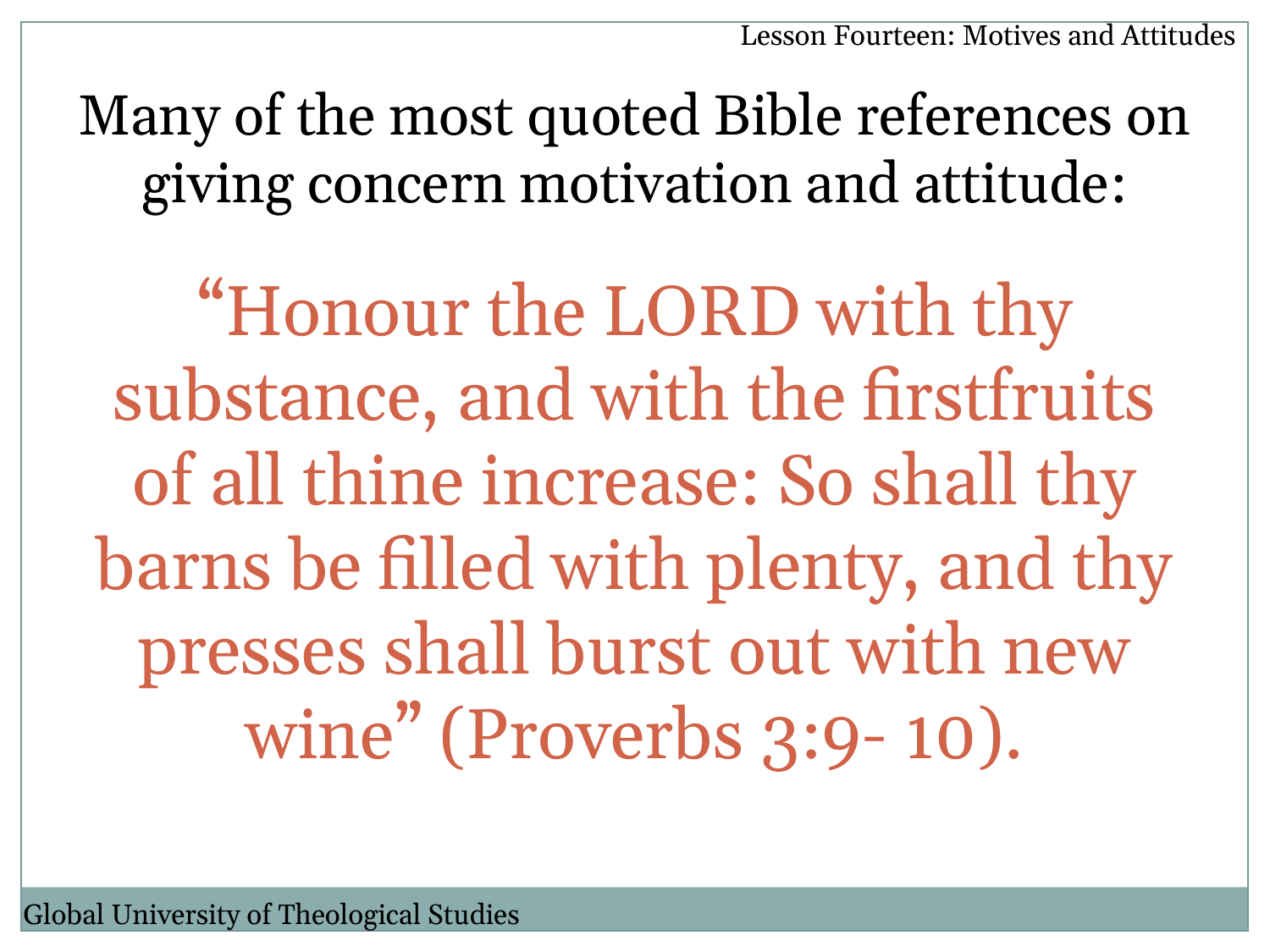

Lesson Fourteen: Motives and Attitudes
Many of the most quoted Bible references on giving concern motivation and attitude:
“Honour the LORD with thy substance, and with the firstfruits of all thine increase: So shall thy barns be filled with plenty, and thy presses shall burst out with new wine” (Proverbs 3:9- 10).
Global University of Theological Studies